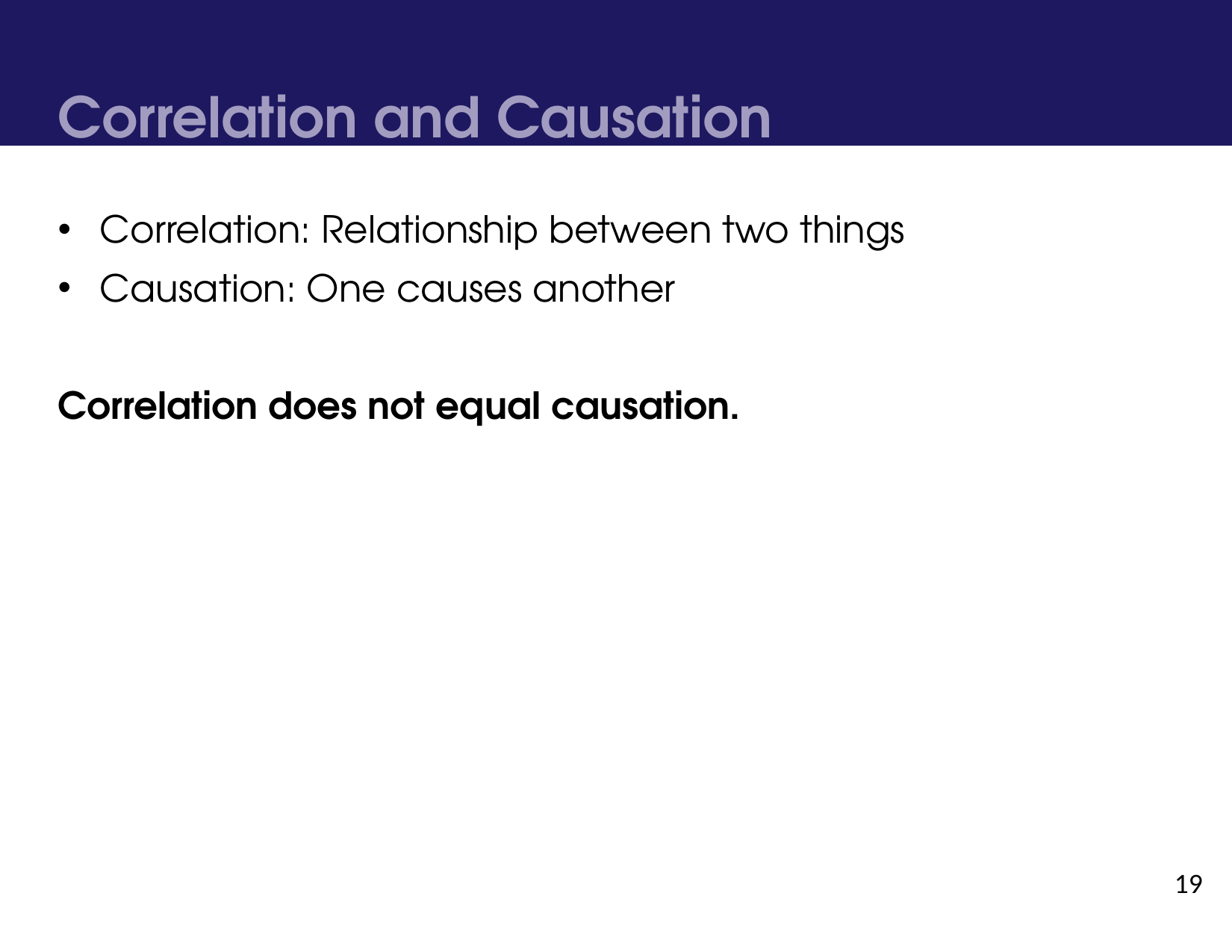

# Correlation and Causation
Correlation: Relationship between two things
Causation: One causes another

Correlation does not equal causation.
19